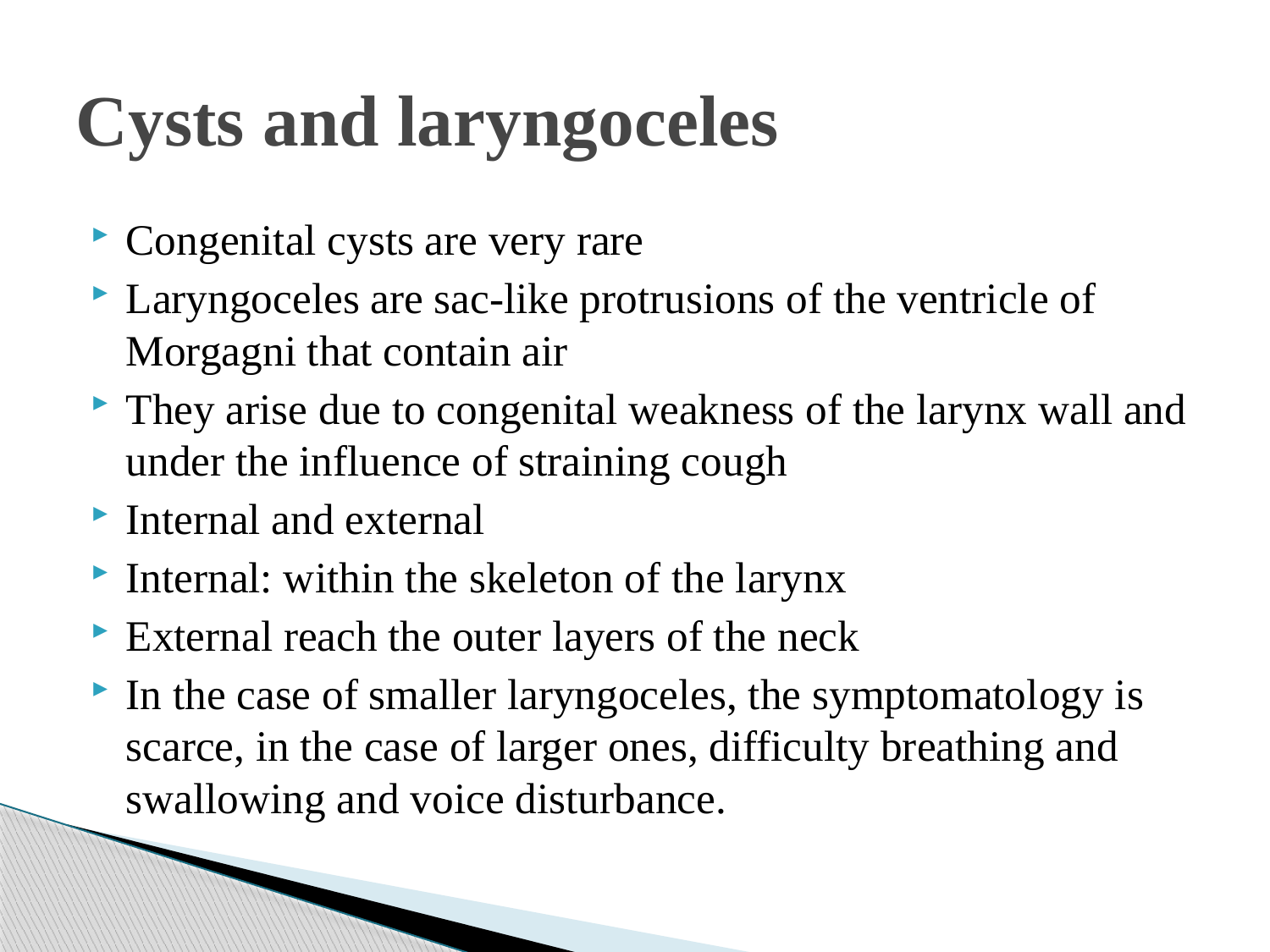

# Cysts and laryngoceles
Congenital cysts are very rare
Laryngoceles are sac-like protrusions of the ventricle of Morgagni that contain air
They arise due to congenital weakness of the larynx wall and under the influence of straining cough
Internal and external
Internal: within the skeleton of the larynx
External reach the outer layers of the neck
In the case of smaller laryngoceles, the symptomatology is scarce, in the case of larger ones, difficulty breathing and swallowing and voice disturbance.